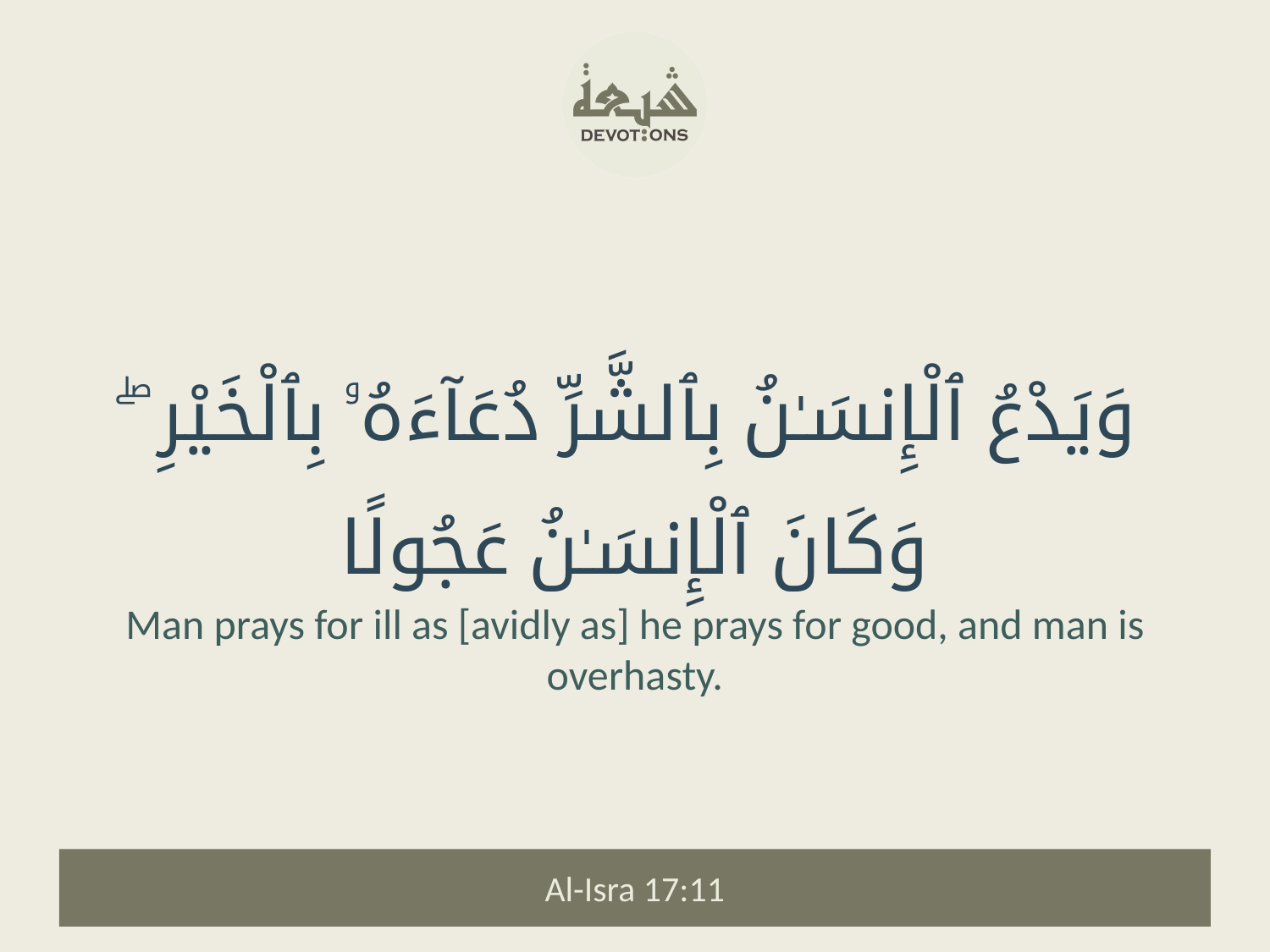

وَيَدْعُ ٱلْإِنسَـٰنُ بِٱلشَّرِّ دُعَآءَهُۥ بِٱلْخَيْرِ ۖ وَكَانَ ٱلْإِنسَـٰنُ عَجُولًا
Man prays for ill as [avidly as] he prays for good, and man is overhasty.
Al-Isra 17:11